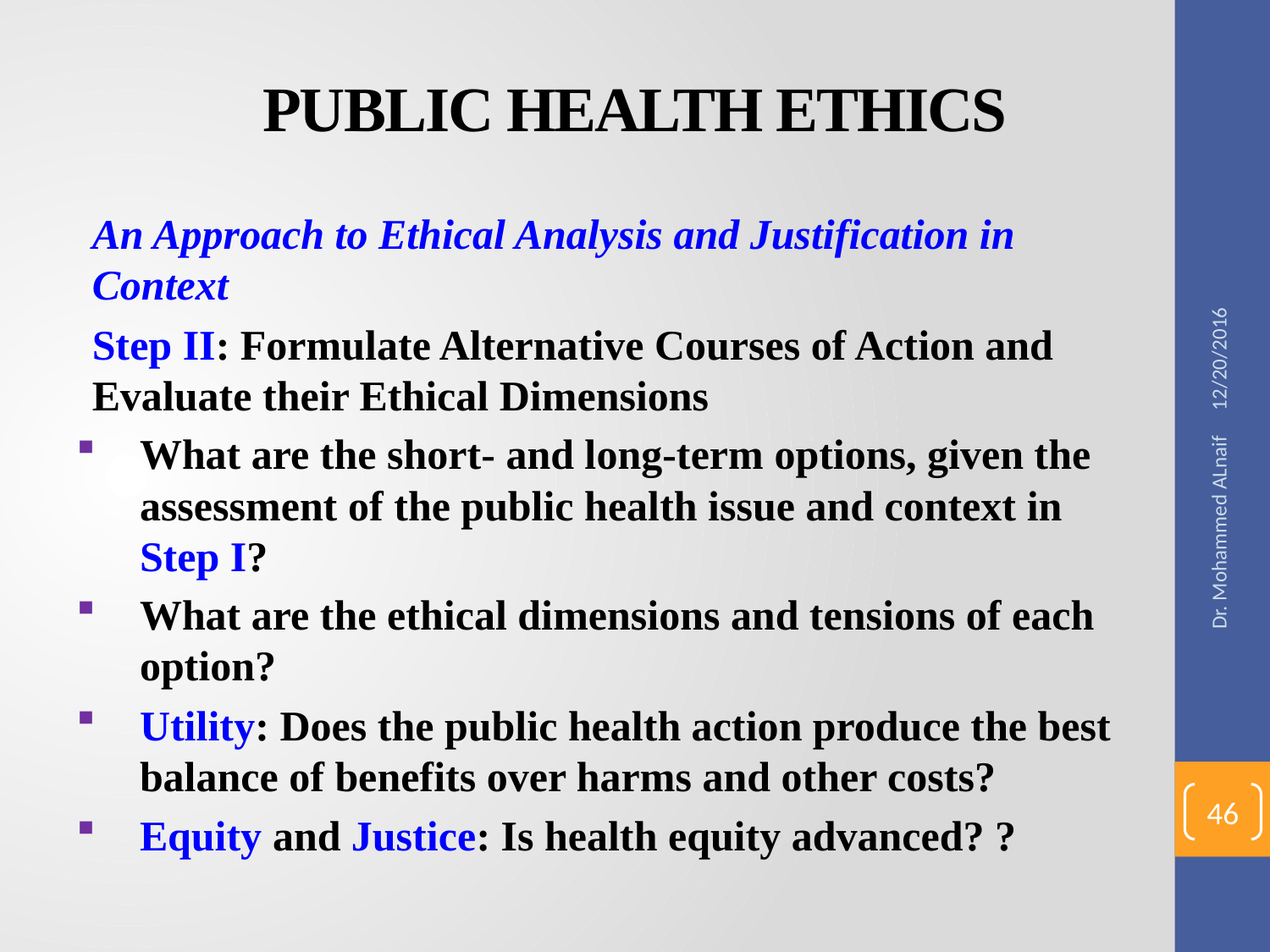

# PUBLIC HEALTH ETHICS
An Approach to Ethical Analysis and Justification in Context
Step II: Formulate Alternative Courses of Action and Evaluate their Ethical Dimensions
What are the short- and long-term options, given the assessment of the public health issue and context in Step I?
What are the ethical dimensions and tensions of each option?
Utility: Does the public health action produce the best balance of benefits over harms and other costs?
Equity and Justice: Is health equity advanced? ?
12/20/2016
Dr. Mohammed ALnaif
46